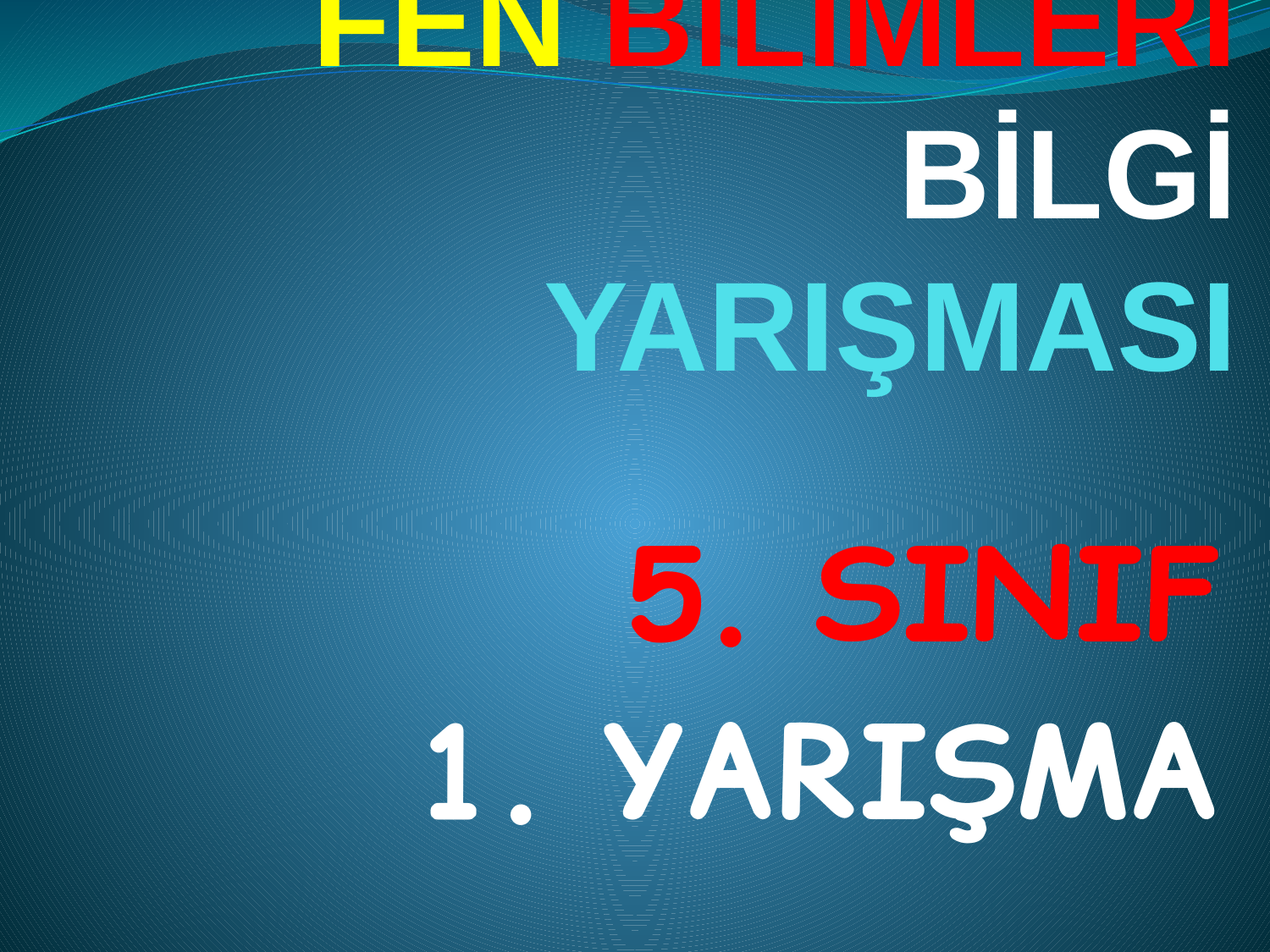

# FEN BİLİMLERİ BİLGİ YARIŞMASI
5. SINIF
1. YARIŞMA